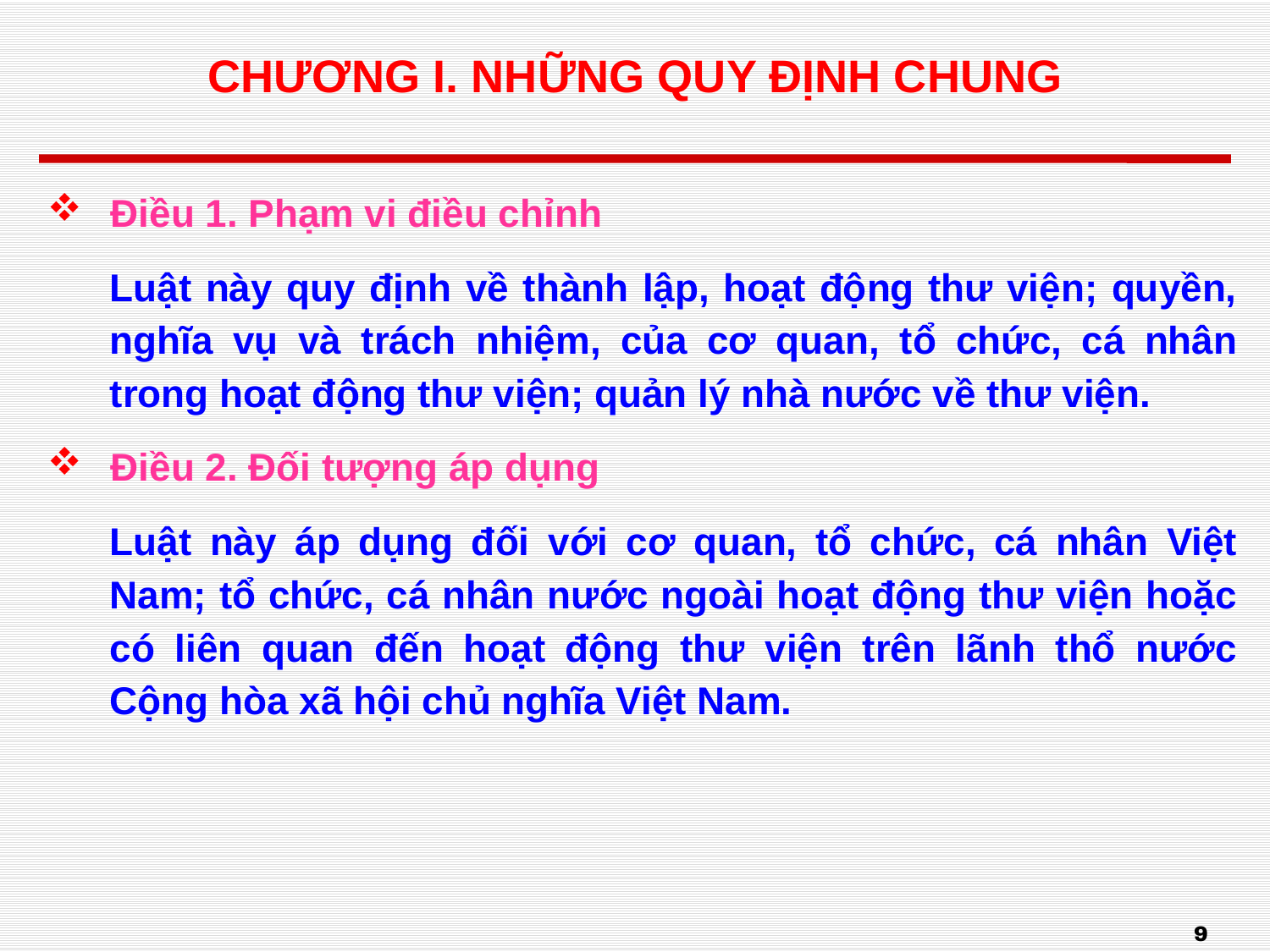

# CHƯƠNG I. NHỮNG QUY ĐỊNH CHUNG
Điều 1. Phạm vi điều chỉnh
Luật này quy định về thành lập, hoạt động thư viện; quyền, nghĩa vụ và trách nhiệm, của cơ quan, tổ chức, cá nhân trong hoạt động thư viện; quản lý nhà nước về thư viện.
Điều 2. Đối tượng áp dụng
Luật này áp dụng đối với cơ quan, tổ chức, cá nhân Việt Nam; tổ chức, cá nhân nước ngoài hoạt động thư viện hoặc có liên quan đến hoạt động thư viện trên lãnh thổ nước Cộng hòa xã hội chủ nghĩa Việt Nam.